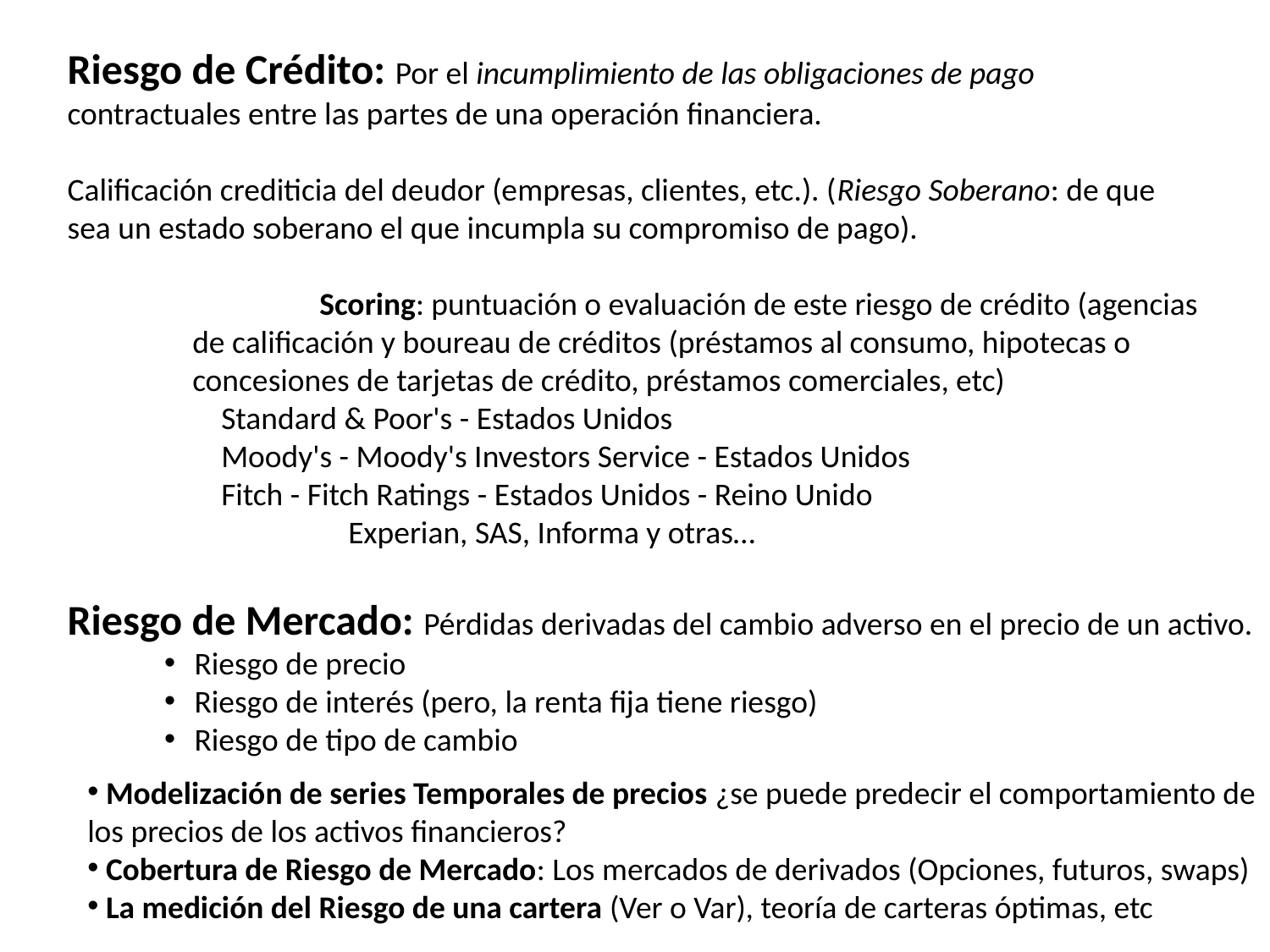

Riesgo de Crédito: Por el incumplimiento de las obligaciones de pago contractuales entre las partes de una operación financiera.

Calificación crediticia del deudor (empresas, clientes, etc.). (Riesgo Soberano: de que sea un estado soberano el que incumpla su compromiso de pago).

	Scoring: puntuación o evaluación de este riesgo de crédito (agencias de calificación y boureau de créditos (préstamos al consumo, hipotecas o concesiones de tarjetas de crédito, préstamos comerciales, etc)
    Standard & Poor's - Estados Unidos
    Moody's - Moody's Investors Service - Estados Unidos
    Fitch - Fitch Ratings - Estados Unidos - Reino Unido
	    Experian, SAS, Informa y otras…
Riesgo de Mercado: Pérdidas derivadas del cambio adverso en el precio de un activo.
Riesgo de precio
Riesgo de interés (pero, la renta fija tiene riesgo)
Riesgo de tipo de cambio
 Modelización de series Temporales de precios ¿se puede predecir el comportamiento de los precios de los activos financieros?
 Cobertura de Riesgo de Mercado: Los mercados de derivados (Opciones, futuros, swaps)
 La medición del Riesgo de una cartera (Ver o Var), teoría de carteras óptimas, etc